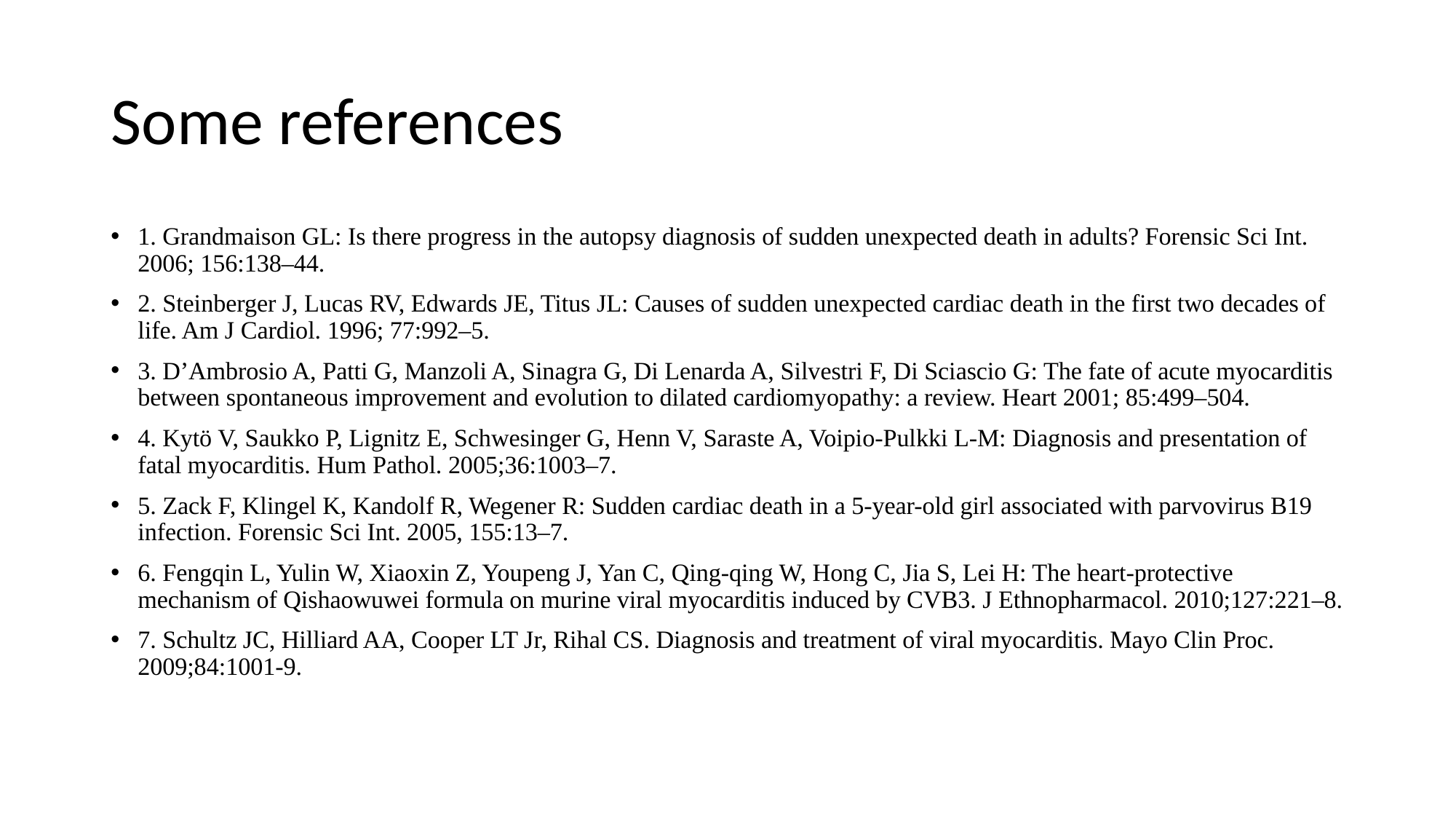

# Some references
1. Grandmaison GL: Is there progress in the autopsy diagnosis of sudden unexpected death in adults? Forensic Sci Int. 2006; 156:138–44.
2. Steinberger J, Lucas RV, Edwards JE, Titus JL: Causes of sudden unexpected cardiac death in the first two decades of life. Am J Cardiol. 1996; 77:992–5.
3. D’Ambrosio A, Patti G, Manzoli A, Sinagra G, Di Lenarda A, Silvestri F, Di Sciascio G: The fate of acute myocarditis between spontaneous improvement and evolution to dilated cardiomyopathy: a review. Heart 2001; 85:499–504.
4. Kytö V, Saukko P, Lignitz E, Schwesinger G, Henn V, Saraste A, Voipio-Pulkki L-M: Diagnosis and presentation of fatal myocarditis. Hum Pathol. 2005;36:1003–7.
5. Zack F, Klingel K, Kandolf R, Wegener R: Sudden cardiac death in a 5-year-old girl associated with parvovirus B19 infection. Forensic Sci Int. 2005, 155:13–7.
6. Fengqin L, Yulin W, Xiaoxin Z, Youpeng J, Yan C, Qing-qing W, Hong C, Jia S, Lei H: The heart-protective mechanism of Qishaowuwei formula on murine viral myocarditis induced by CVB3. J Ethnopharmacol. 2010;127:221–8.
7. Schultz JC, Hilliard AA, Cooper LT Jr, Rihal CS. Diagnosis and treatment of viral myocarditis. Mayo Clin Proc. 2009;84:1001-9.